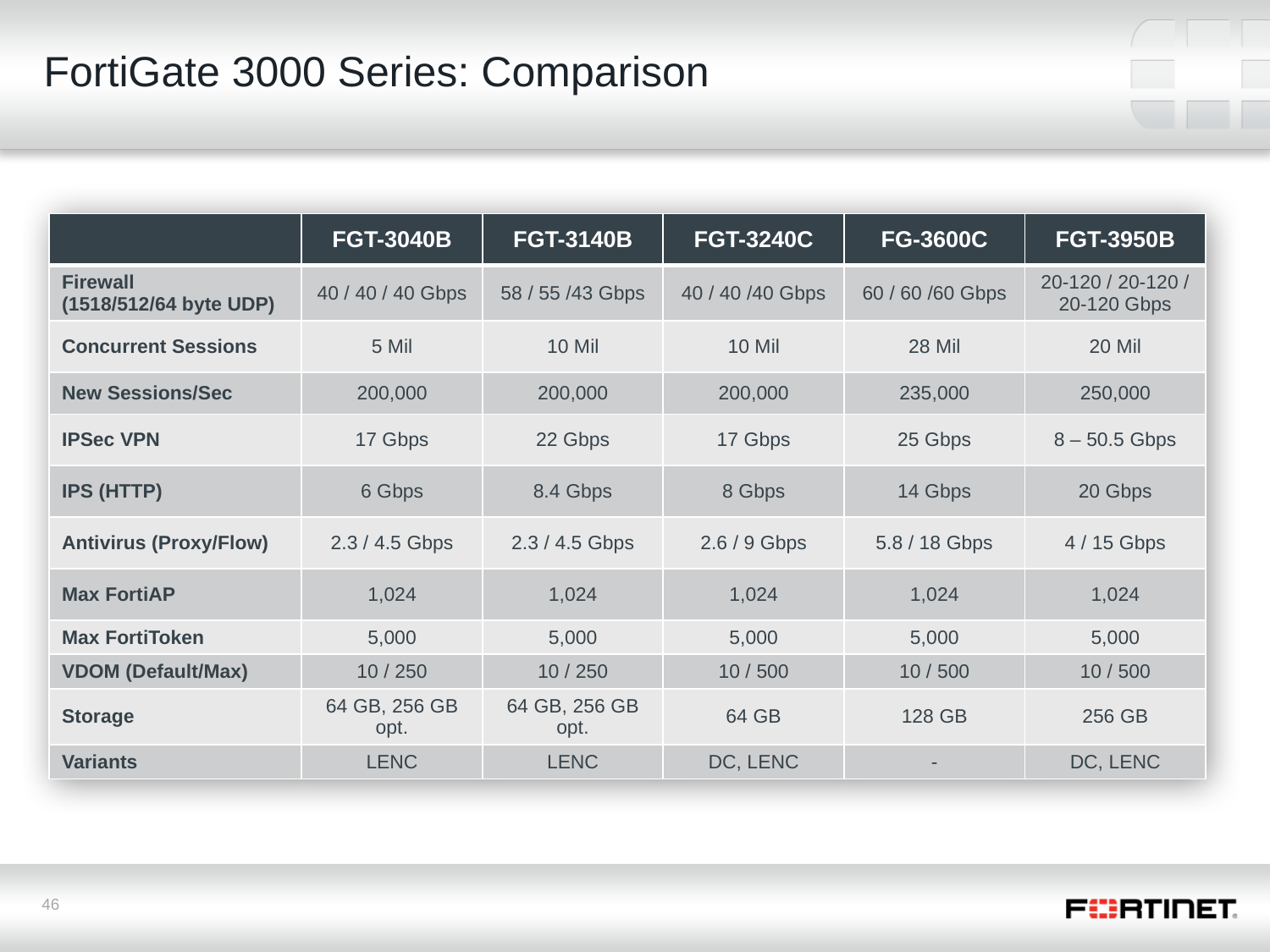

# FortiGate 3000 Series: Comparison
|  | FGT-3040B | FGT-3140B | FGT-3240C | FG-3600C | FGT-3950B |
| --- | --- | --- | --- | --- | --- |
| Firewall (1518/512/64 byte UDP) | 40 / 40 / 40 Gbps | 58 / 55 /43 Gbps | 40 / 40 /40 Gbps | 60 / 60 /60 Gbps | 20-120 / 20-120 / 20-120 Gbps |
| Concurrent Sessions | 5 Mil | 10 Mil | 10 Mil | 28 Mil | 20 Mil |
| New Sessions/Sec | 200,000 | 200,000 | 200,000 | 235,000 | 250,000 |
| IPSec VPN | 17 Gbps | 22 Gbps | 17 Gbps | 25 Gbps | 8 – 50.5 Gbps |
| IPS (HTTP) | 6 Gbps | 8.4 Gbps | 8 Gbps | 14 Gbps | 20 Gbps |
| Antivirus (Proxy/Flow) | 2.3 / 4.5 Gbps | 2.3 / 4.5 Gbps | 2.6 / 9 Gbps | 5.8 / 18 Gbps | 4 / 15 Gbps |
| Max FortiAP | 1,024 | 1,024 | 1,024 | 1,024 | 1,024 |
| Max FortiToken | 5,000 | 5,000 | 5,000 | 5,000 | 5,000 |
| VDOM (Default/Max) | 10 / 250 | 10 / 250 | 10 / 500 | 10 / 500 | 10 / 500 |
| Storage | 64 GB, 256 GB opt. | 64 GB, 256 GB opt. | 64 GB | 128 GB | 256 GB |
| Variants | LENC | LENC | DC, LENC | - | DC, LENC |